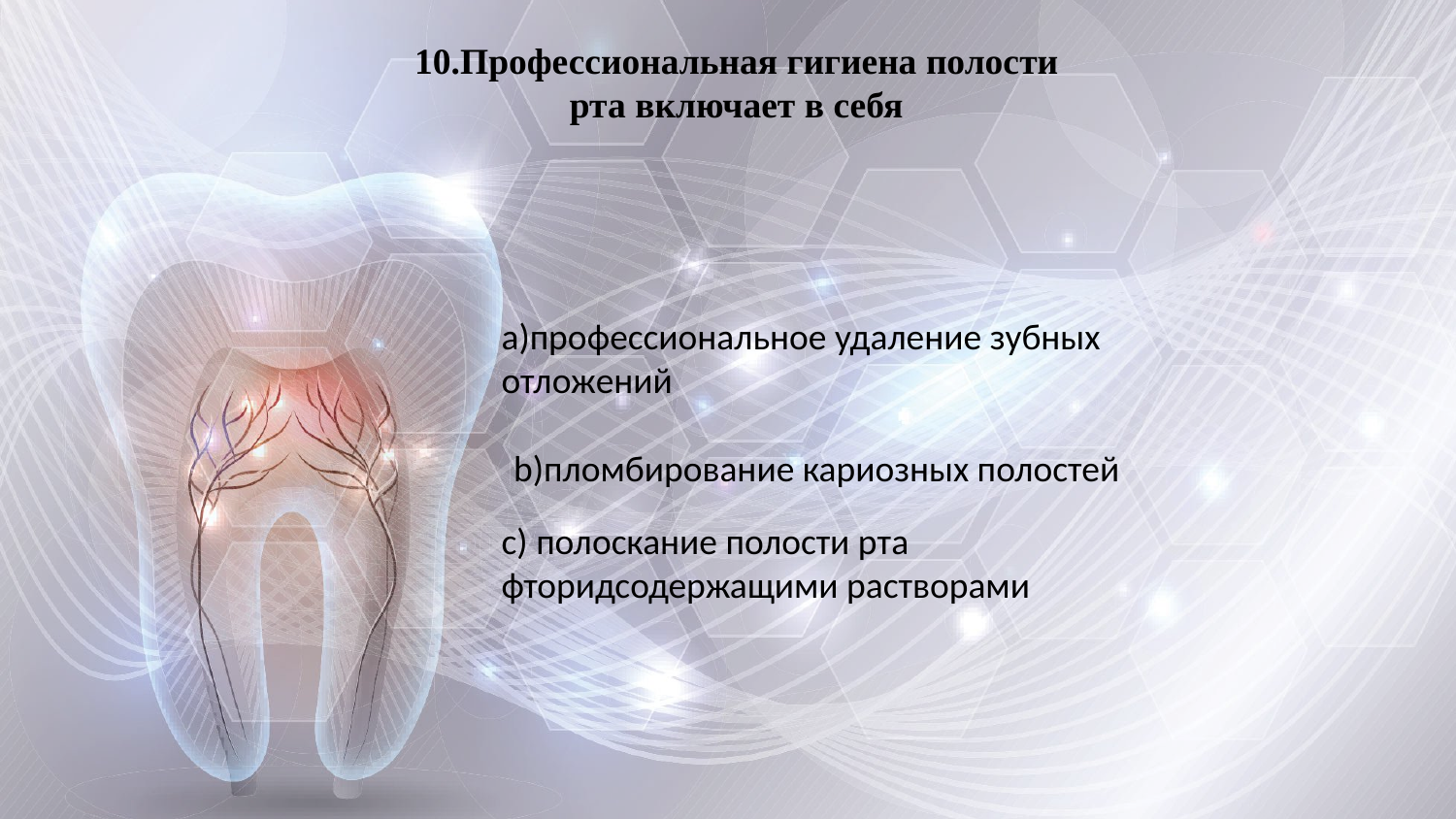

10.Профессиональная гигиена полости рта включает в себя
a)профессиональное удаление зубных отложений
 b)пломбирование кариозных полостей
c) полоскание полости рта фторидсодержащими растворами